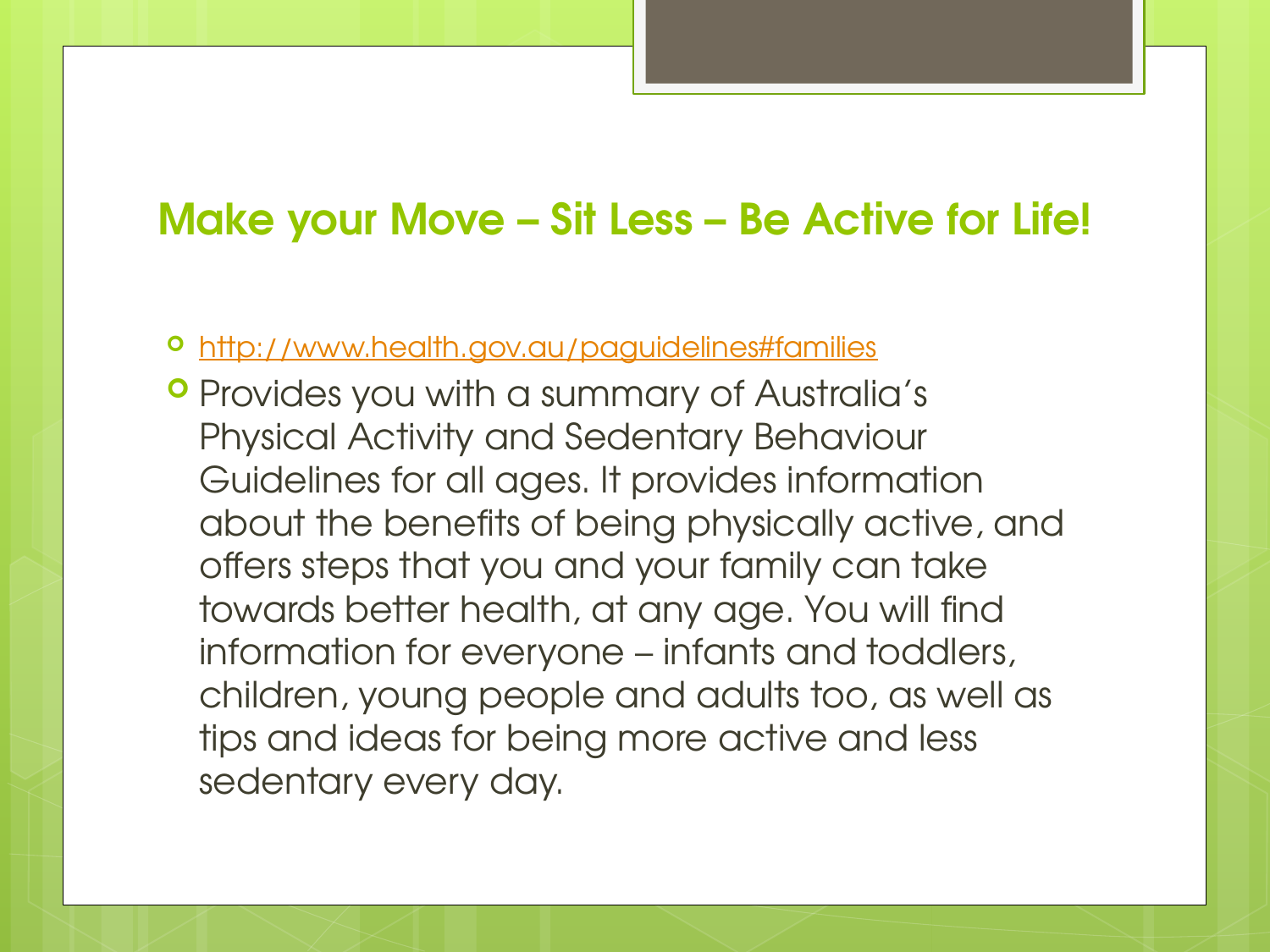

# Make your Move – Sit Less – Be Active for Life!
http://www.health.gov.au/paguidelines#families
Provides you with a summary of Australia’s Physical Activity and Sedentary Behaviour Guidelines for all ages. It provides information about the benefits of being physically active, and offers steps that you and your family can take towards better health, at any age. You will find information for everyone – infants and toddlers, children, young people and adults too, as well as tips and ideas for being more active and less sedentary every day.